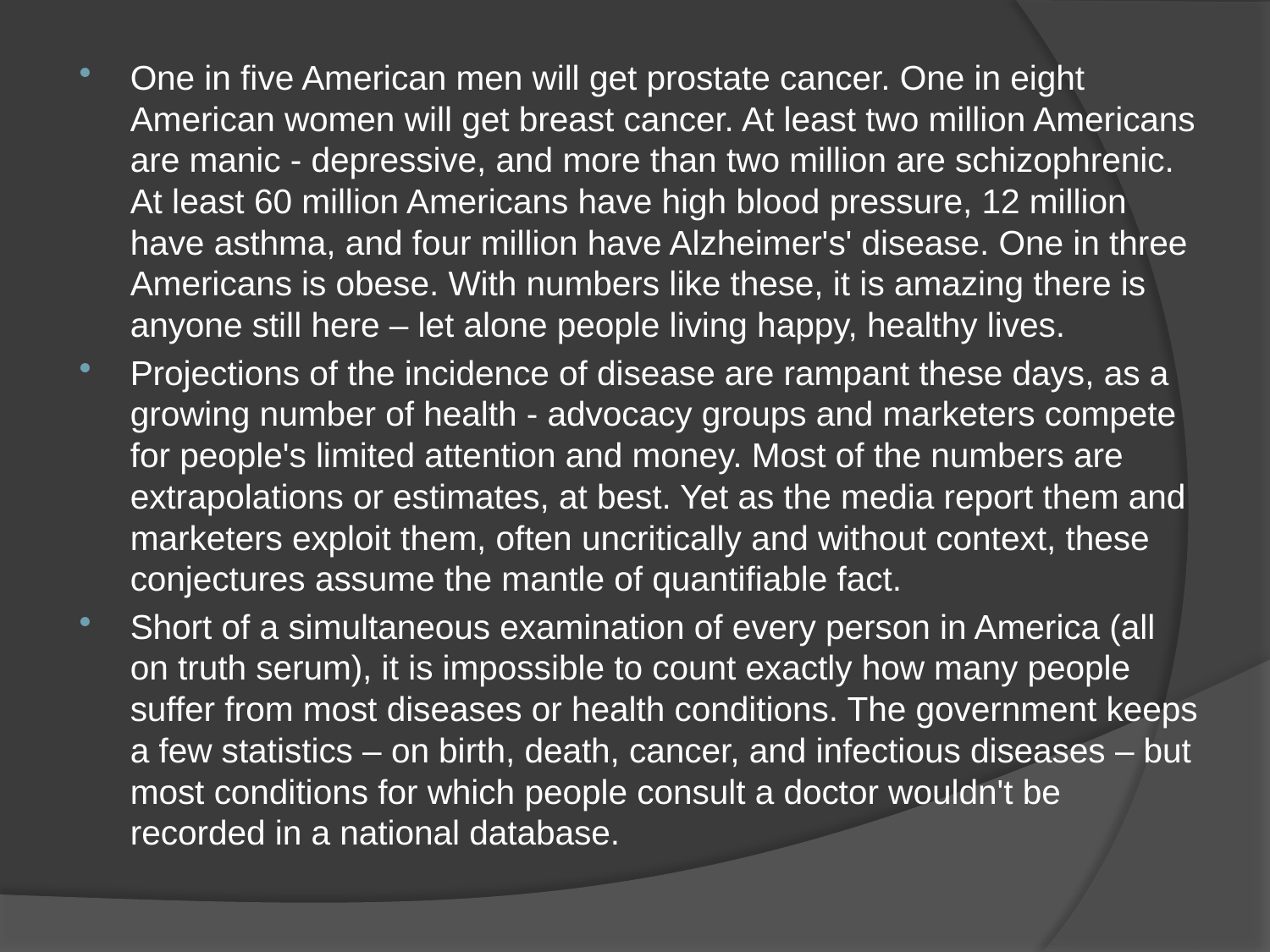

One in five American men will get prostate cancer. One in eight American women will get breast cancer. At least two million Americans are manic - depressive, and more than two million are schizophrenic. At least 60 million Americans have high blood pressure, 12 million have asthma, and four million have Alzheimer's' disease. One in three Americans is obese. With numbers like these, it is amazing there is anyone still here – let alone people living happy, healthy lives.
Projections of the incidence of disease are rampant these days, as a growing number of health - advocacy groups and marketers compete for people's limited attention and money. Most of the numbers are extrapolations or estimates, at best. Yet as the media report them and marketers exploit them, often uncritically and without context, these conjectures assume the mantle of quantifiable fact.
Short of a simultaneous examination of every person in America (all on truth serum), it is impossible to count exactly how many people suffer from most diseases or health conditions. The government keeps a few statistics – on birth, death, cancer, and infectious diseases – but most conditions for which people consult a doctor wouldn't be recorded in a national database.